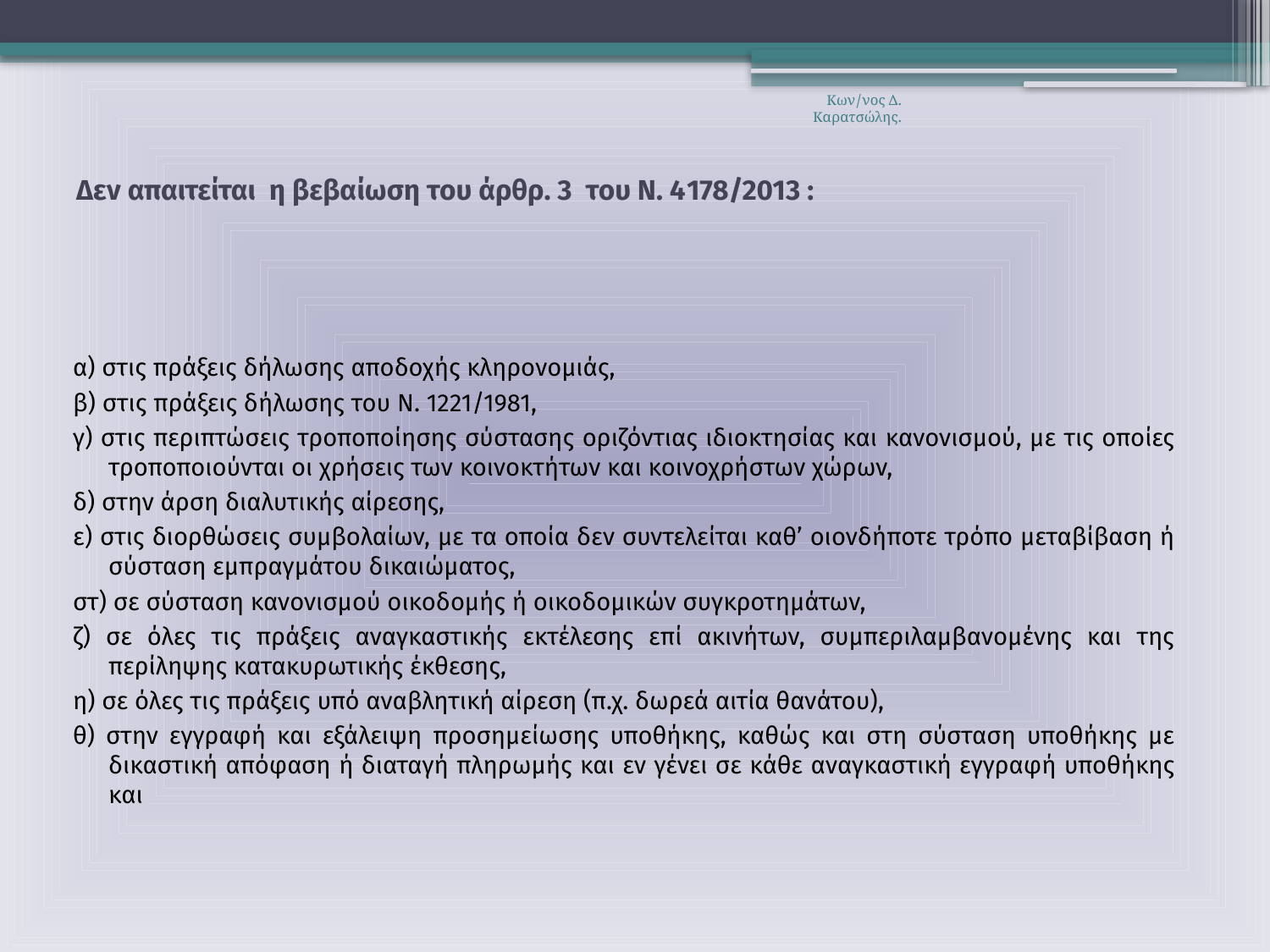

Κων/νος Δ. Καρατσώλης.
# Δεν απαιτείται  η βεβαίωση του άρθρ. 3  του Ν. 4178/2013 :
α) στις πράξεις δήλωσης αποδοχής κληρονομιάς,
β) στις πράξεις δήλωσης του Ν. 1221/1981,
γ) στις περιπτώσεις τροποποίησης σύστασης οριζόντιας ιδιοκτησίας και κανονισμού, με τις οποίες τροποποιούνται οι χρήσεις των κοινοκτήτων και κοινοχρήστων χώρων,
δ) στην άρση διαλυτικής αίρεσης,
ε) στις διορθώσεις συμβολαίων, με τα οποία δεν συντελείται καθ’ οιονδήποτε τρόπο μεταβίβαση ή σύσταση εμπραγμάτου δικαιώματος,
στ) σε σύσταση κανονισμού οικοδομής ή οικοδομικών συγκροτημάτων,
ζ) σε όλες τις πράξεις αναγκαστικής εκτέλεσης επί ακινήτων, συμπεριλαμβανομένης και της περίληψης κατακυρωτικής έκθεσης,
η) σε όλες τις πράξεις υπό αναβλητική αίρεση (π.χ. δωρεά αιτία θανάτου),
θ) στην εγγραφή και εξάλειψη προσημείωσης υποθήκης, καθώς και στη σύσταση υποθήκης με δικαστική απόφαση ή διαταγή πληρωμής και εν γένει σε κάθε αναγκαστική εγγραφή υποθήκης και